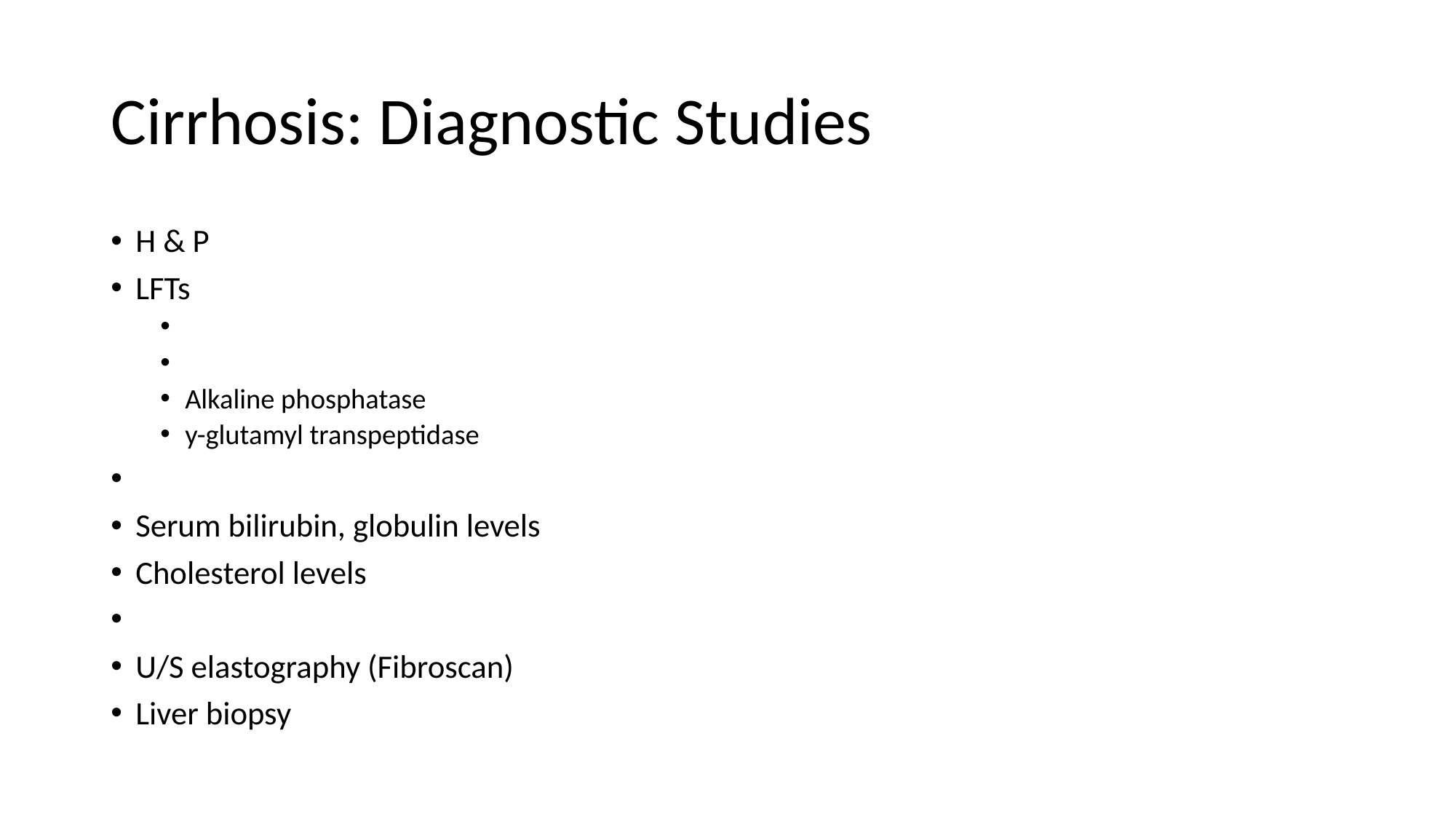

# Cirrhosis: Diagnostic Studies
H & P
LFTs

Alkaline phosphatase
y-glutamyl transpeptidase

Serum bilirubin, globulin levels
Cholesterol levels

U/S elastography (Fibroscan)
Liver biopsy